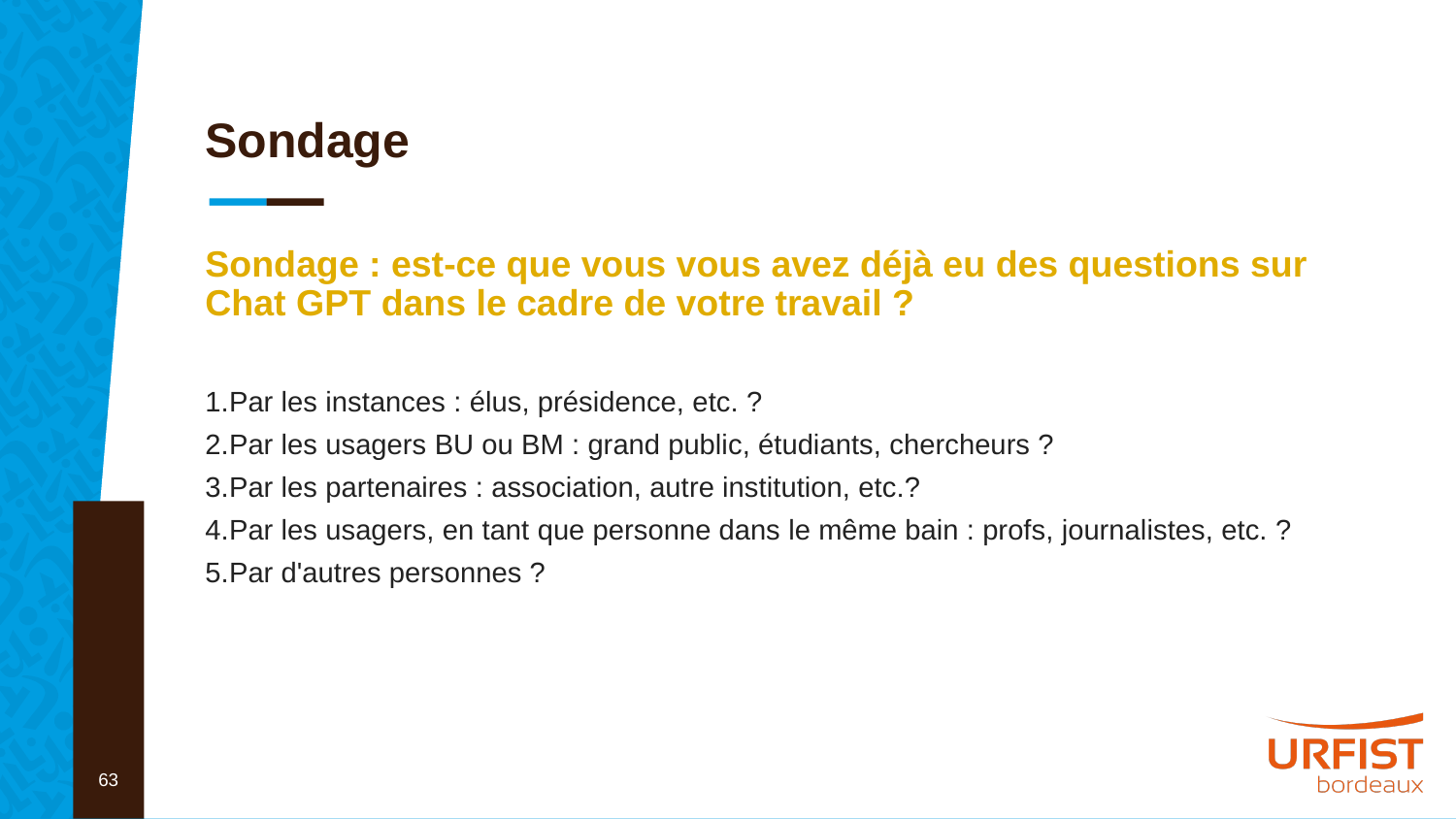

# Sondage
Sondage : est-ce que vous vous avez déjà eu des questions sur Chat GPT dans le cadre de votre travail ?

Par les instances : élus, présidence, etc. ?
Par les usagers BU ou BM : grand public, étudiants, chercheurs ?
Par les partenaires : association, autre institution, etc.?
Par les usagers, en tant que personne dans le même bain : profs, journalistes, etc. ?
Par d'autres personnes ?

63